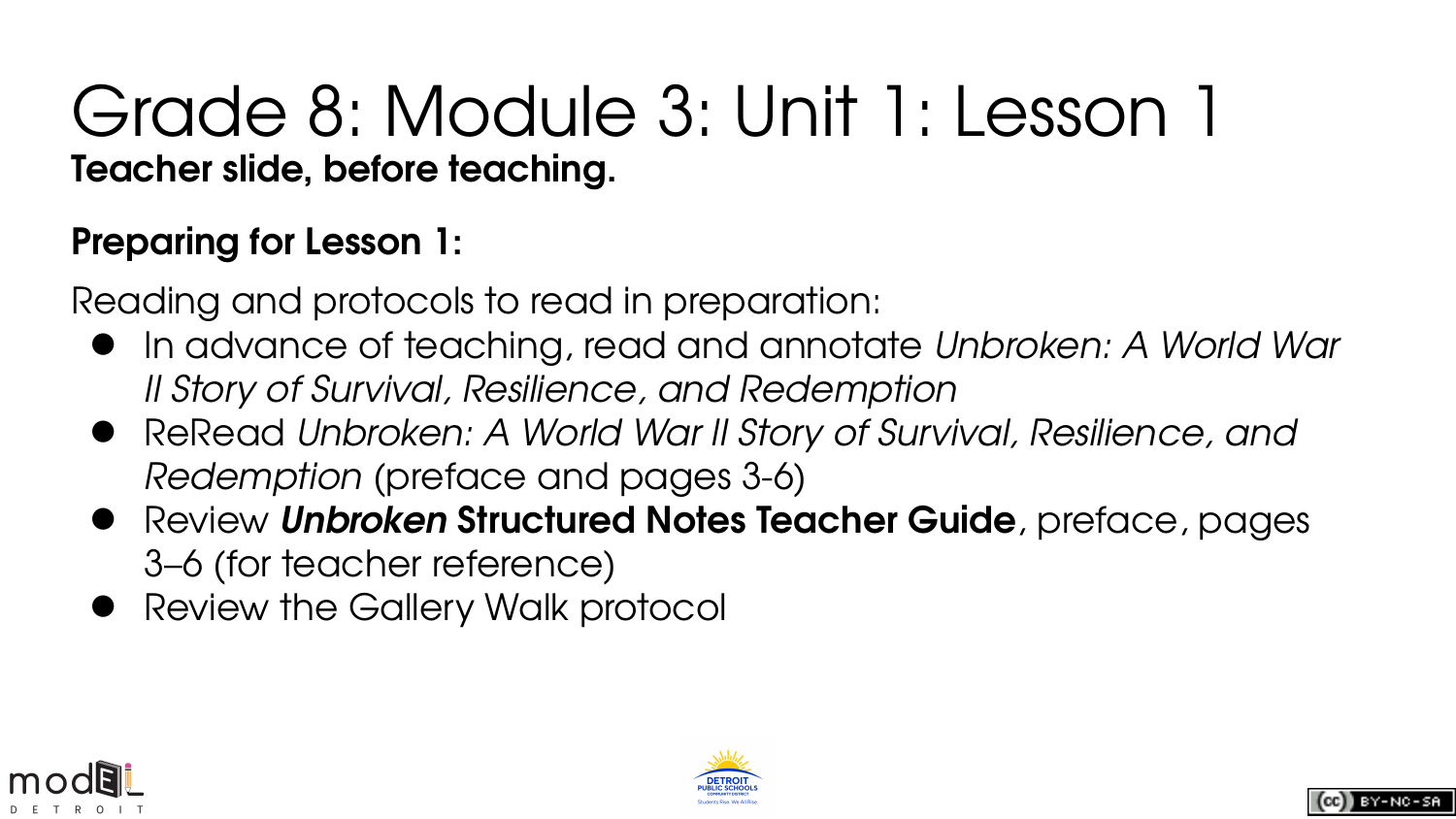

# Grade 8: Module 3: Unit 1: Lesson 1
Teacher slide, before teaching.

Preparing for Lesson 1:
Reading and protocols to read in preparation:
In advance of teaching, read and annotate Unbroken: A World War II Story of Survival, Resilience, and Redemption
ReRead Unbroken: A World War II Story of Survival, Resilience, and Redemption (preface and pages 3-6)
Review Unbroken Structured Notes Teacher Guide, preface, pages 3–6 (for teacher reference)
Review the Gallery Walk protocol